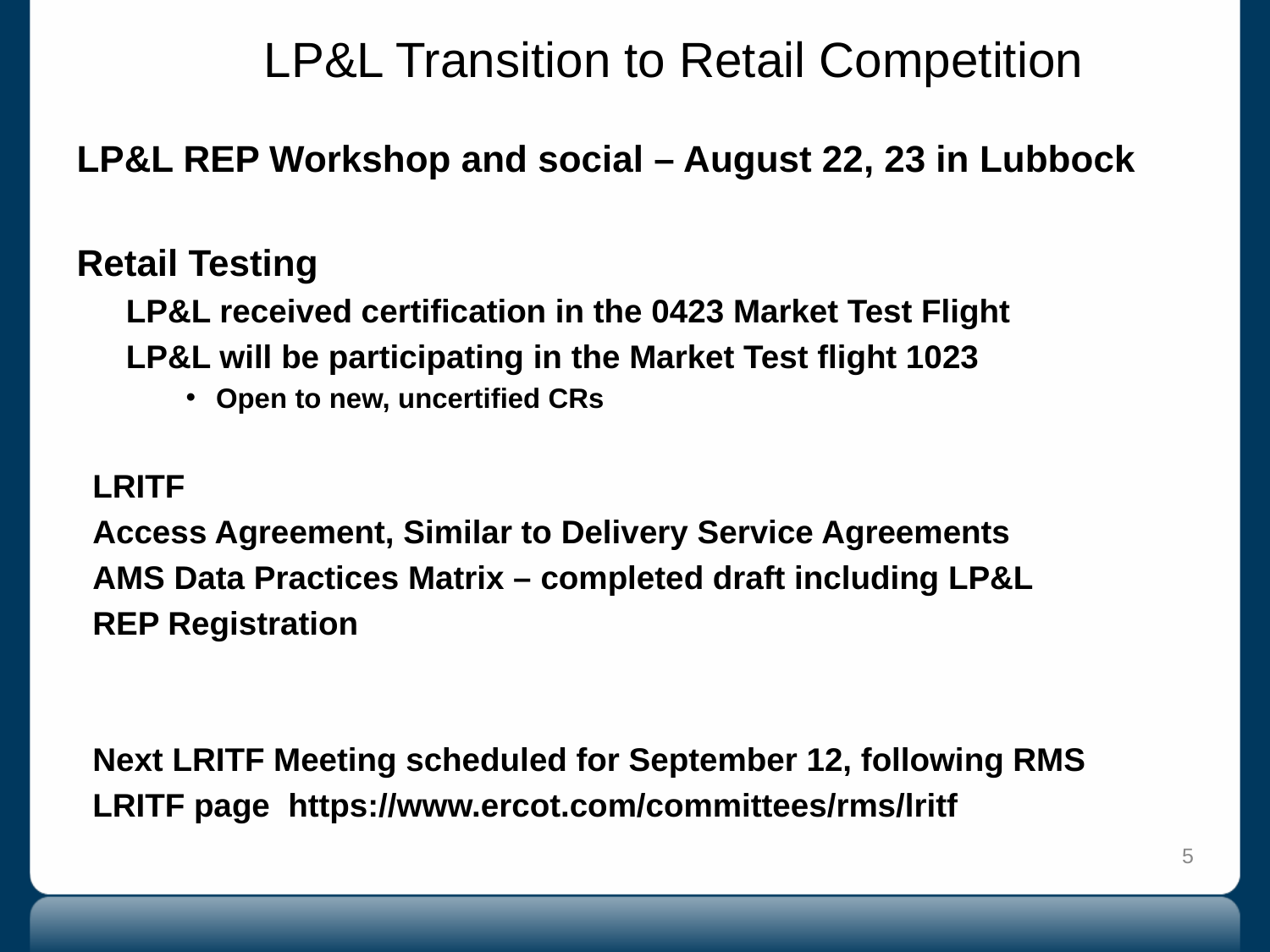

# LP&L Transition to Retail Competition
 LP&L REP Workshop and social – August 22, 23 in Lubbock

 Retail Testing
	LP&L received certification in the 0423 Market Test Flight
	LP&L will be participating in the Market Test flight 1023
Open to new, uncertified CRs

LRITF
	Access Agreement, Similar to Delivery Service Agreements
	AMS Data Practices Matrix – completed draft including LP&L
	REP Registration

Next LRITF Meeting scheduled for September 12, following RMS
LRITF page  https://www.ercot.com/committees/rms/lritf

5